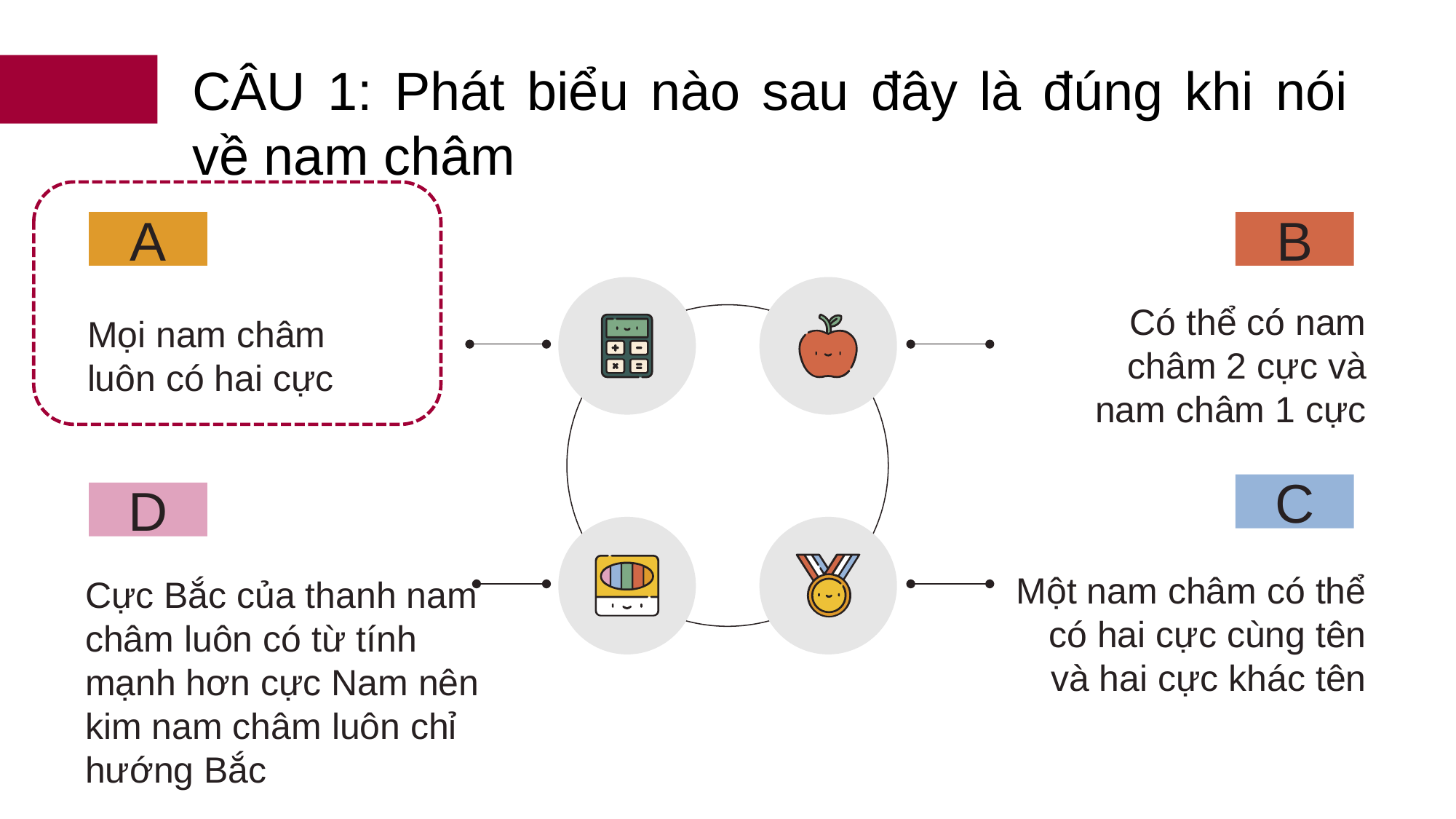

CÂU 1: Phát biểu nào sau đây là đúng khi nói về nam châm

A
B

Có thể có nam châm 2 cực và nam châm 1 cực
Mọi nam châm luôn có hai cực

C
D

Một nam châm có thể có hai cực cùng tên và hai cực khác tên
Cực Bắc của thanh nam châm luôn có từ tính mạnh hơn cực Nam nên kim nam châm luôn chỉ hướng Bắc